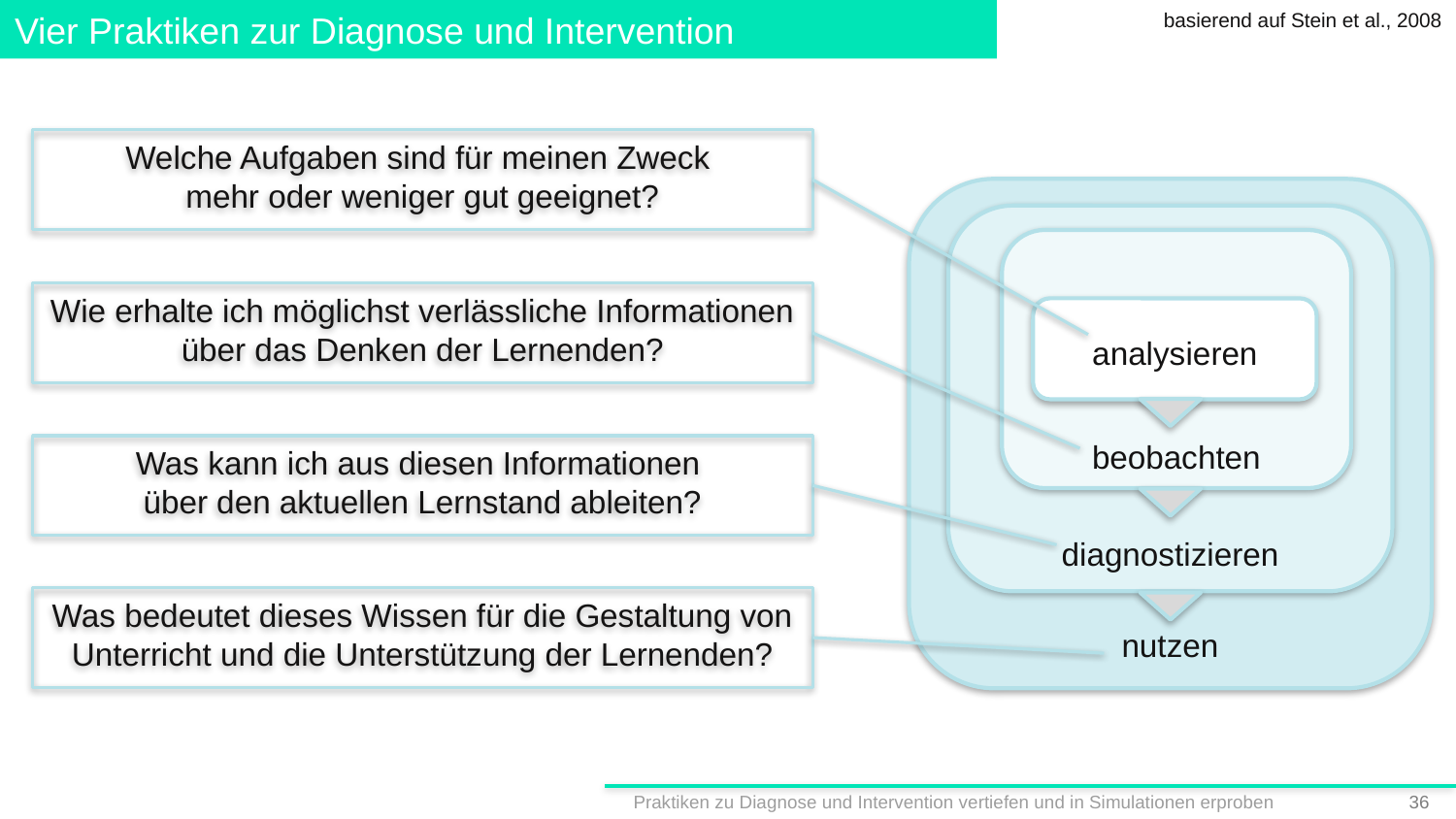

# Vier Praktiken zur Diagnose und Intervention
basierend auf Stein et al., 2008
Welche Aufgaben sind für meinen Zweck
mehr oder weniger gut geeignet?
nutzen
diagnostizieren

beobachten

Wie erhalte ich möglichst verlässliche Informationen über das Denken der Lernenden?
analysieren

Was kann ich aus diesen Informationen
über den aktuellen Lernstand ableiten?
Was bedeutet dieses Wissen für die Gestaltung von Unterricht und die Unterstützung der Lernenden?
Praktiken zu Diagnose und Intervention vertiefen und in Simulationen erproben
36